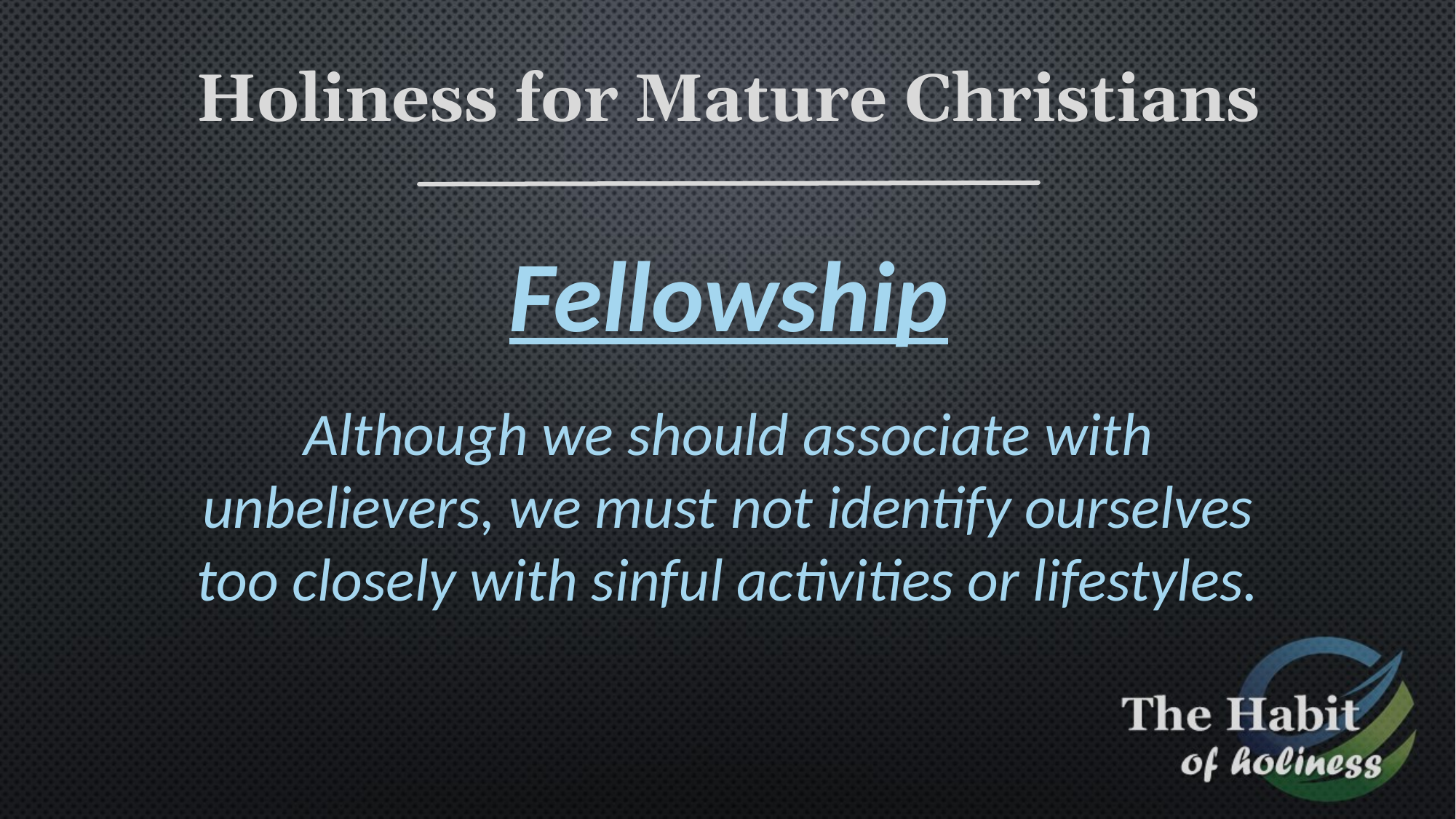

Holiness for Mature Christians
Fellowship

Although we should associate with unbelievers, we must not identify ourselves too closely with sinful activities or lifestyles.